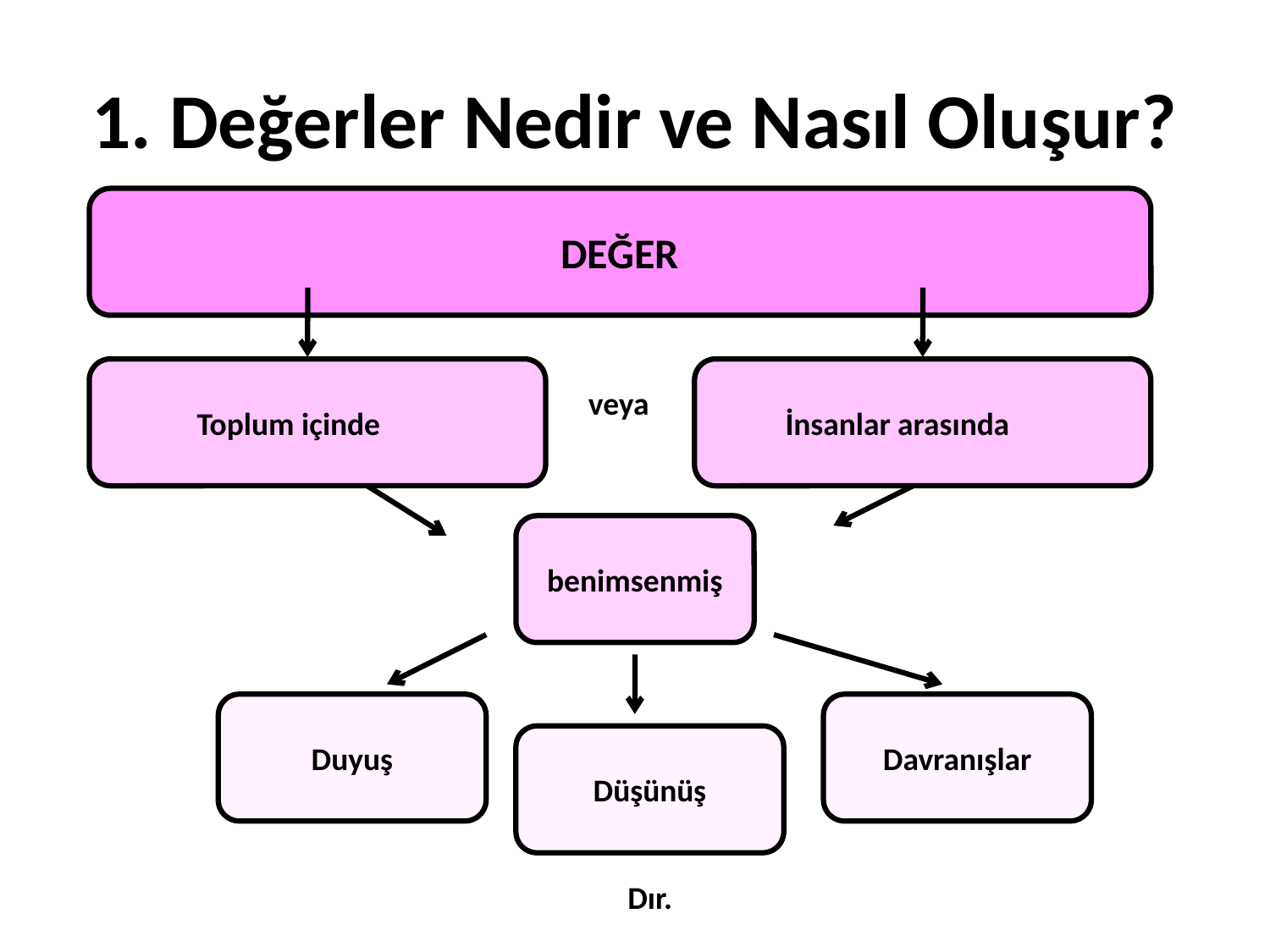

# 1. Değerler Nedir ve Nasıl Oluşur?
DEĞER
Toplum içinde
İnsanlar arasında
veya
benimsenmiş
Duyuş
Davranışlar
Düşünüş
Dır.